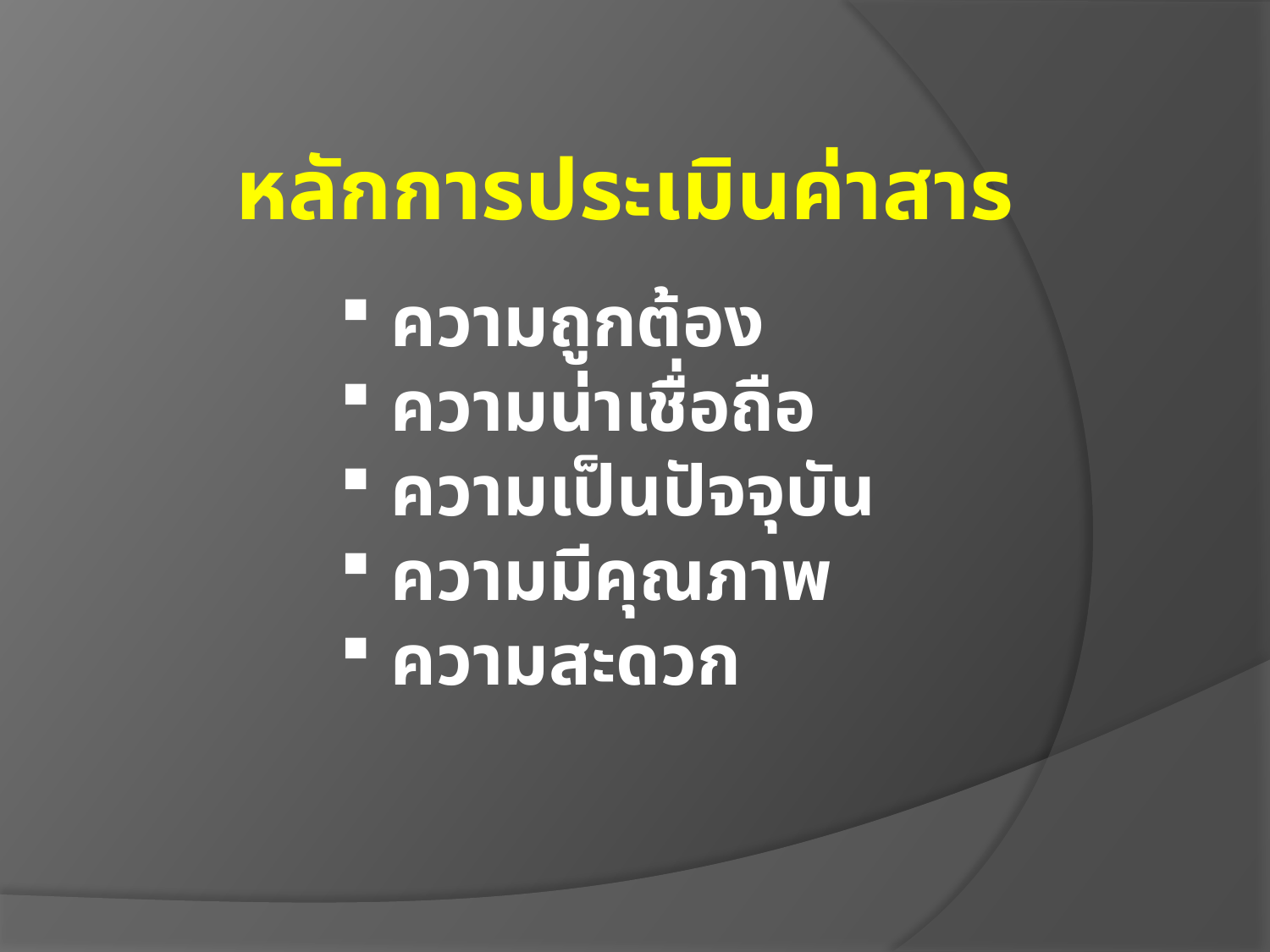

หลักการประเมินค่าสาร
 ความถูกต้อง
 ความน่าเชื่อถือ
 ความเป็นปัจจุบัน
 ความมีคุณภาพ
 ความสะดวก